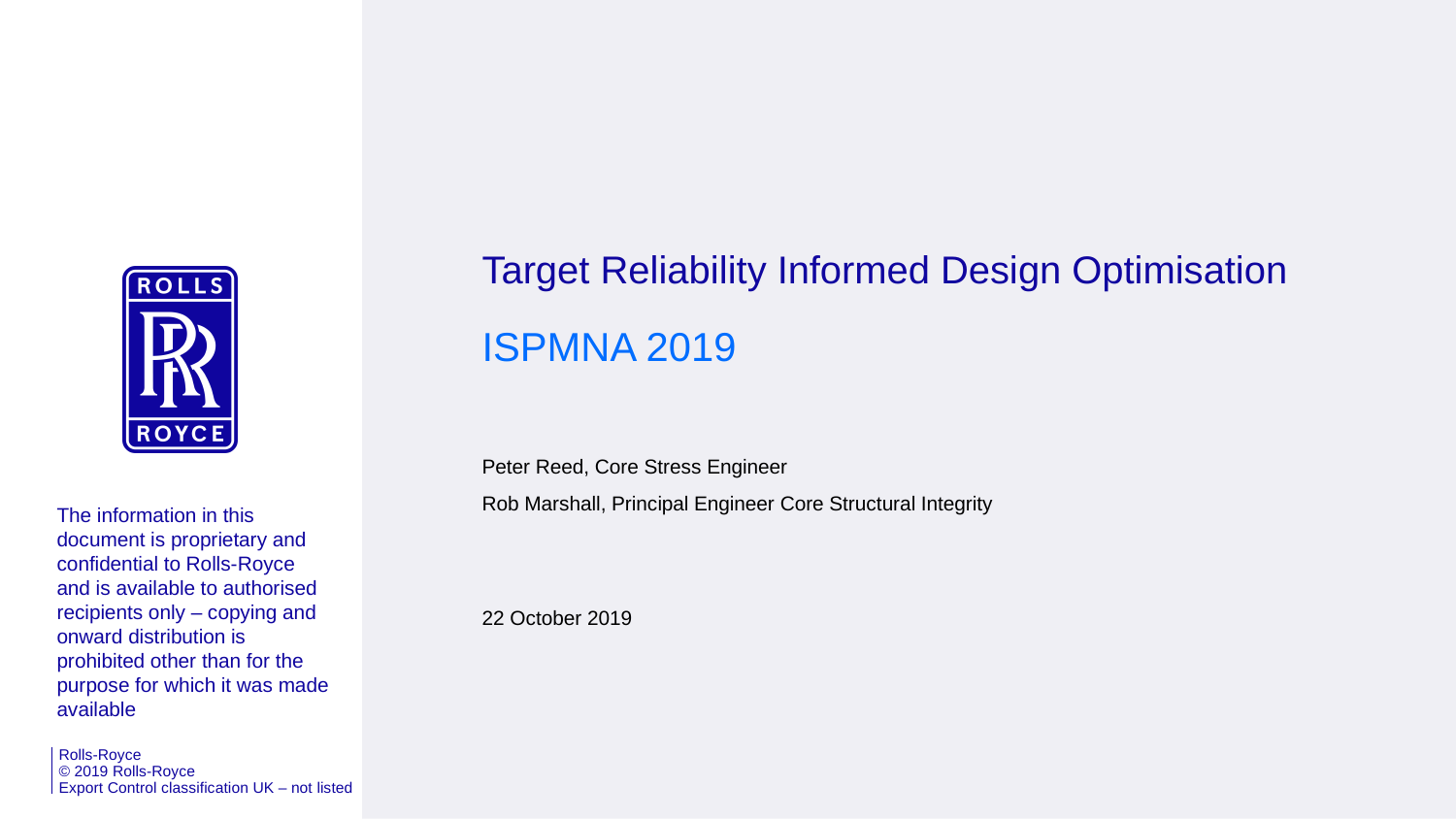

Target Reliability Informed Design Optimisation
ISPMNA 2019
Peter Reed, Core Stress Engineer
Rob Marshall, Principal Engineer Core Structural Integrity
The information in this document is proprietary and confidential to Rolls‑Royce and is available to authorised recipients only – copying and onward distribution is prohibited other than for the purpose for which it was made available
22 October 2019